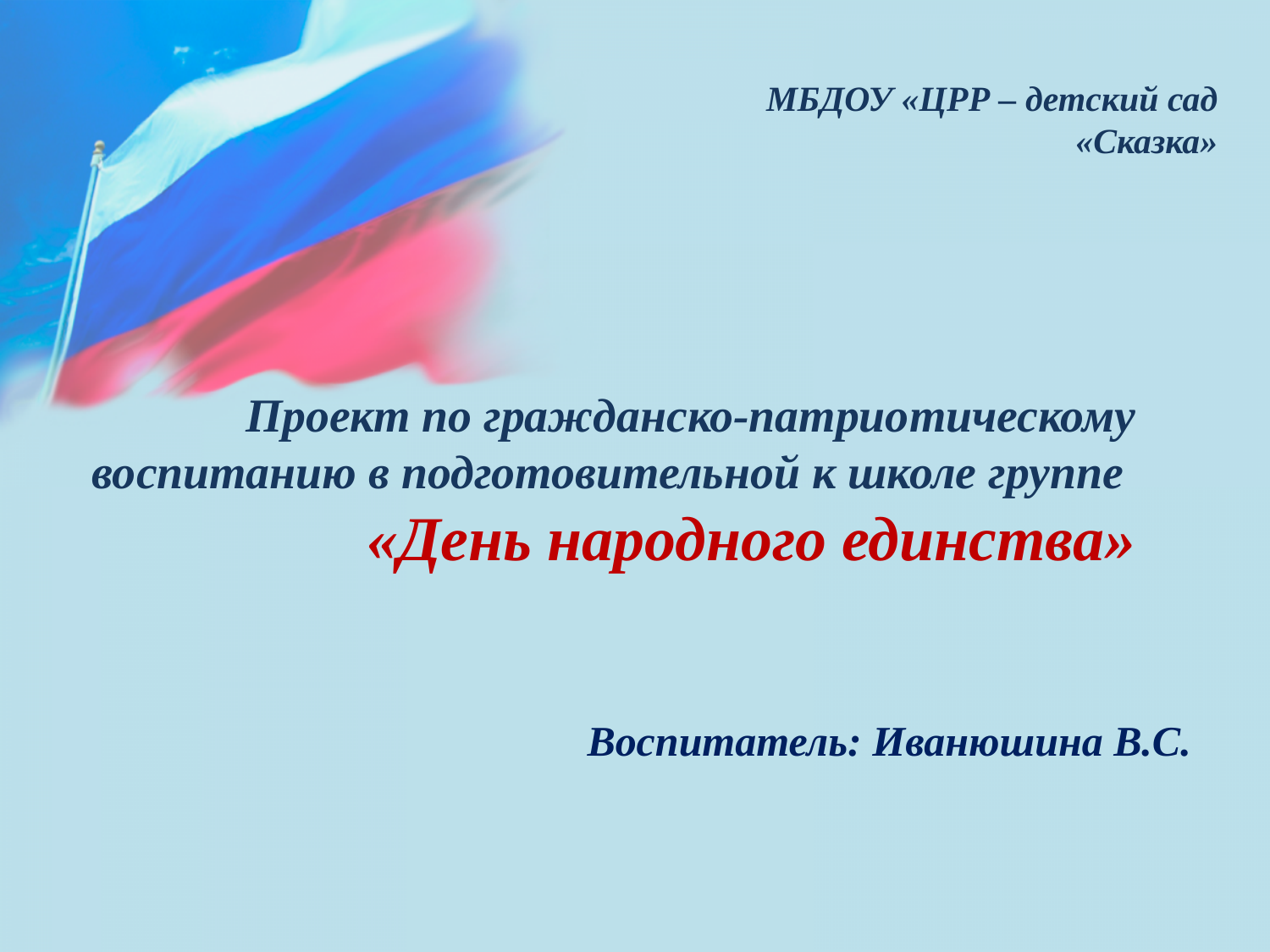

МБДОУ «ЦРР – детский сад «Сказка»
# Проект по гражданско-патриотическому воспитанию в подготовительной к школе группе «День народного единства»
Воспитатель: Иванюшина В.С.